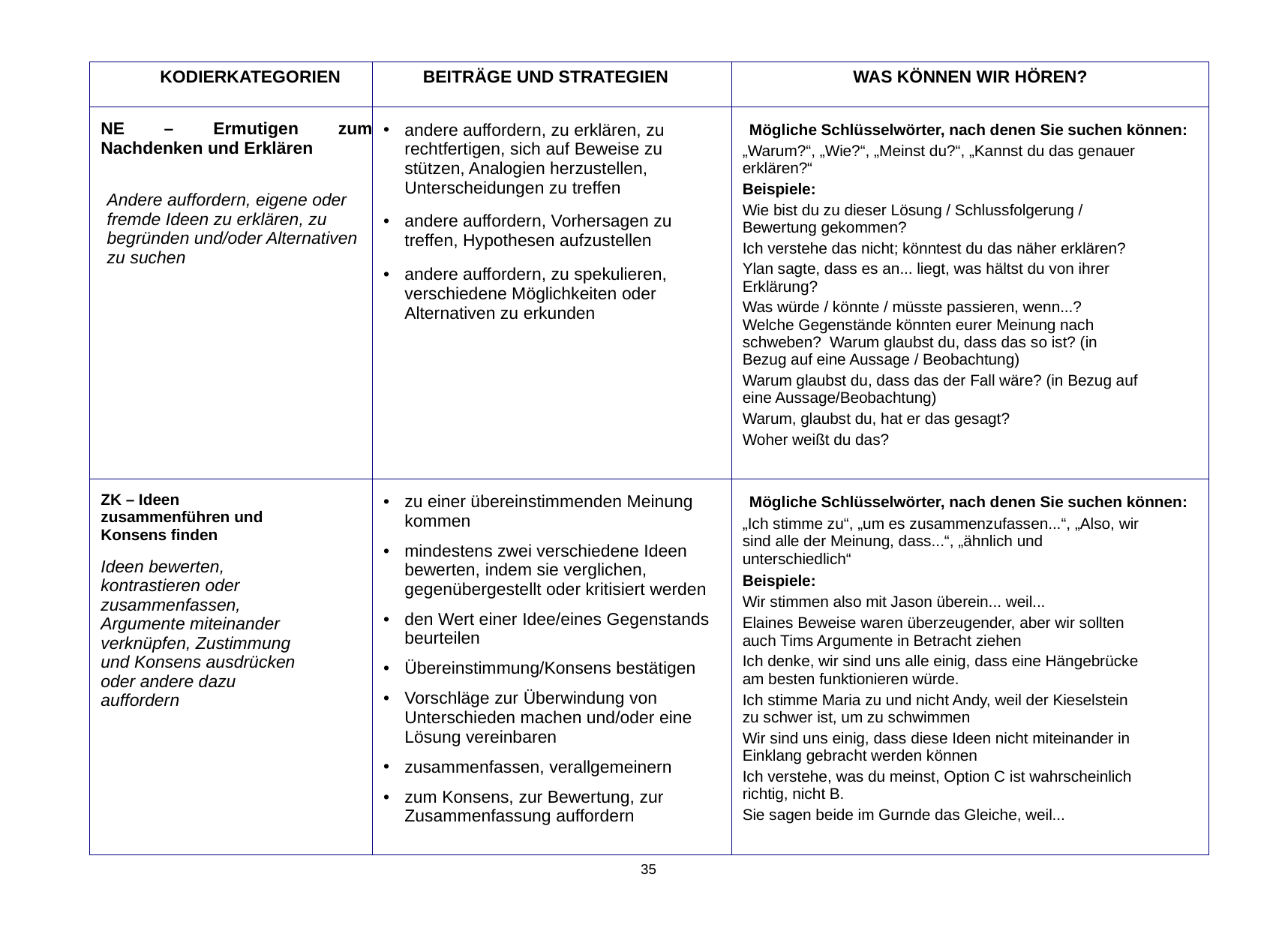

| KODIERKATEGORIEN | BEITRÄGE UND STRATEGIEN | WAS KÖNNEN WIR HÖREN? |
| --- | --- | --- |
| NE – Ermutigen zum Nachdenken und Erklären Andere auffordern, eigene oder fremde Ideen zu erklären, zu begründen und/oder Alternativen zu suchen | andere auffordern, zu erklären, zu rechtfertigen, sich auf Beweise zu stützen, Analogien herzustellen, Unterscheidungen zu treffen andere auffordern, Vorhersagen zu treffen, Hypothesen aufzustellen andere auffordern, zu spekulieren, verschiedene Möglichkeiten oder Alternativen zu erkunden | Mögliche Schlüsselwörter, nach denen Sie suchen können: „Warum?“, „Wie?“, „Meinst du?“, „Kannst du das genauer erklären?“ Beispiele: Wie bist du zu dieser Lösung / Schlussfolgerung / Bewertung gekommen? Ich verstehe das nicht; könntest du das näher erklären? Ylan sagte, dass es an... liegt, was hältst du von ihrer Erklärung? Was würde / könnte / müsste passieren, wenn...? Welche Gegenstände könnten eurer Meinung nach schweben? Warum glaubst du, dass das so ist? (in Bezug auf eine Aussage / Beobachtung) Warum glaubst du, dass das der Fall wäre? (in Bezug auf eine Aussage/Beobachtung) Warum, glaubst du, hat er das gesagt? Woher weißt du das? |
| ZK – Ideen zusammenführen und Konsens finden Ideen bewerten, kontrastieren oder zusammenfassen, Argumente miteinander verknüpfen, Zustimmung und Konsens ausdrücken oder andere dazu auffordern | zu einer übereinstimmenden Meinung kommen mindestens zwei verschiedene Ideen bewerten, indem sie verglichen, gegenübergestellt oder kritisiert werden den Wert einer Idee/eines Gegenstands beurteilen Übereinstimmung/Konsens bestätigen Vorschläge zur Überwindung von Unterschieden machen und/oder eine Lösung vereinbaren zusammenfassen, verallgemeinern zum Konsens, zur Bewertung, zur Zusammenfassung auffordern | Mögliche Schlüsselwörter, nach denen Sie suchen können: „Ich stimme zu“, „um es zusammenzufassen...“, „Also, wir sind alle der Meinung, dass...“, „ähnlich und unterschiedlich“ Beispiele: Wir stimmen also mit Jason überein... weil... Elaines Beweise waren überzeugender, aber wir sollten auch Tims Argumente in Betracht ziehen Ich denke, wir sind uns alle einig, dass eine Hängebrücke am besten funktionieren würde. Ich stimme Maria zu und nicht Andy, weil der Kieselstein zu schwer ist, um zu schwimmen Wir sind uns einig, dass diese Ideen nicht miteinander in Einklang gebracht werden können Ich verstehe, was du meinst, Option C ist wahrscheinlich richtig, nicht B. Sie sagen beide im Gurnde das Gleiche, weil... |
35